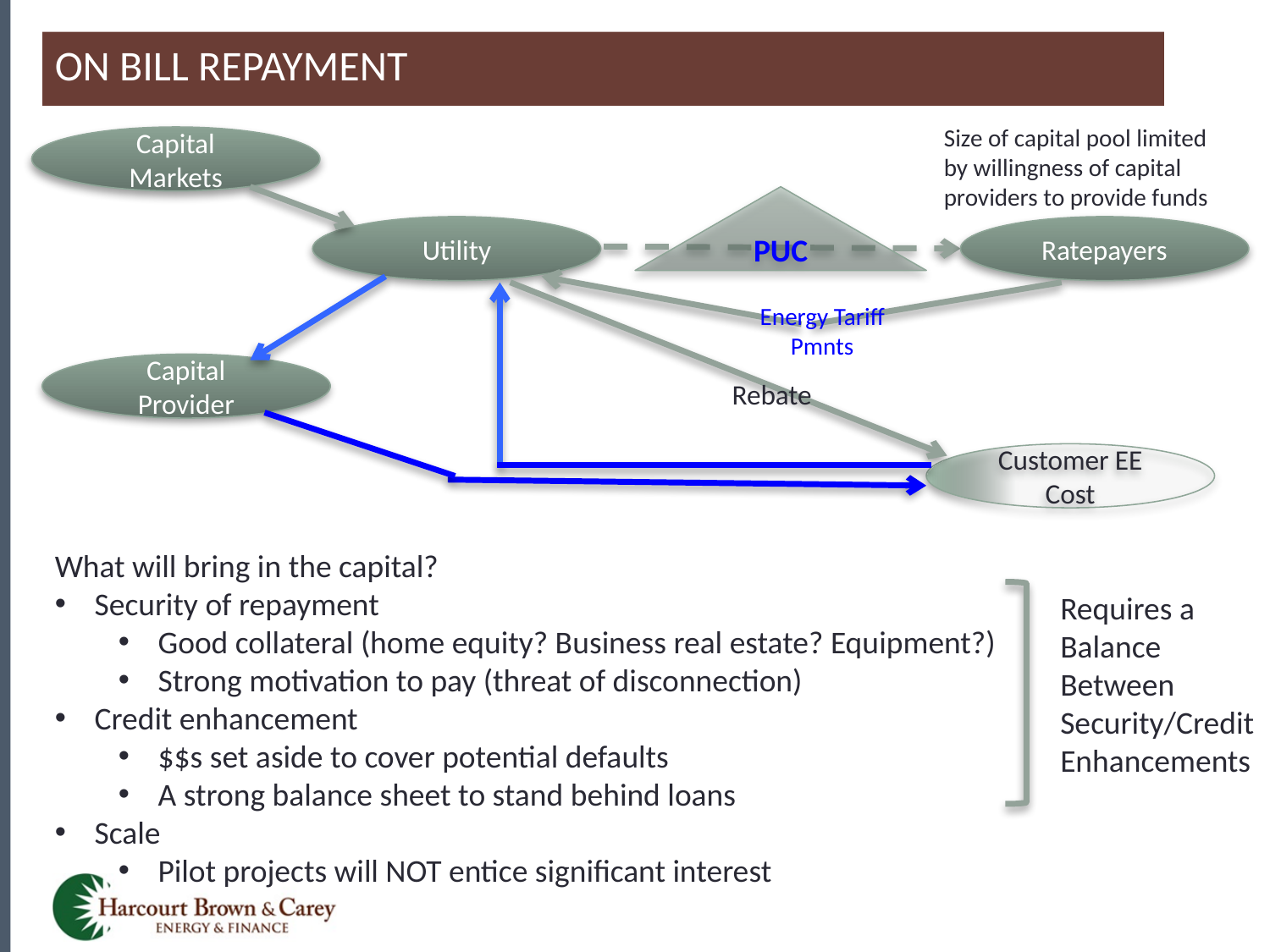

On Bill Repayment
Size of capital pool limited by willingness of capital providers to provide funds
Capital Markets
PUC
Utility
Ratepayers
Energy Tariff Pmnts
Capital Provider
Rebate
Customer EE Cost
What will bring in the capital?
Security of repayment
Good collateral (home equity? Business real estate? Equipment?)
Strong motivation to pay (threat of disconnection)
Credit enhancement
$$s set aside to cover potential defaults
A strong balance sheet to stand behind loans
Scale
Pilot projects will NOT entice significant interest

Requires a Balance Between Security/Credit Enhancements